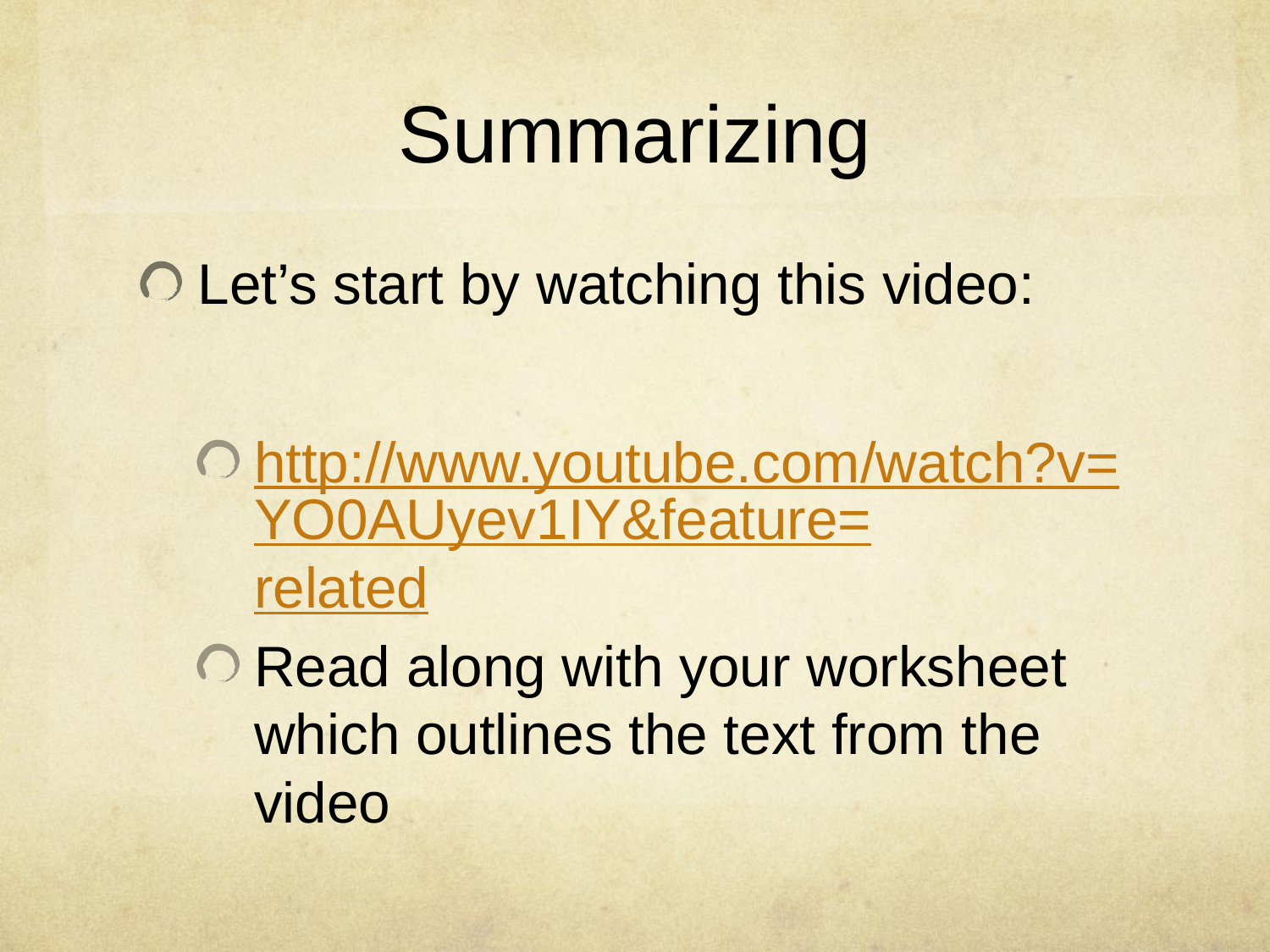

# Summarizing
Let’s start by watching this video:

http://www.youtube.com/watch?v=YO0AUyev1IY&feature=related
Read along with your worksheet which outlines the text from the video